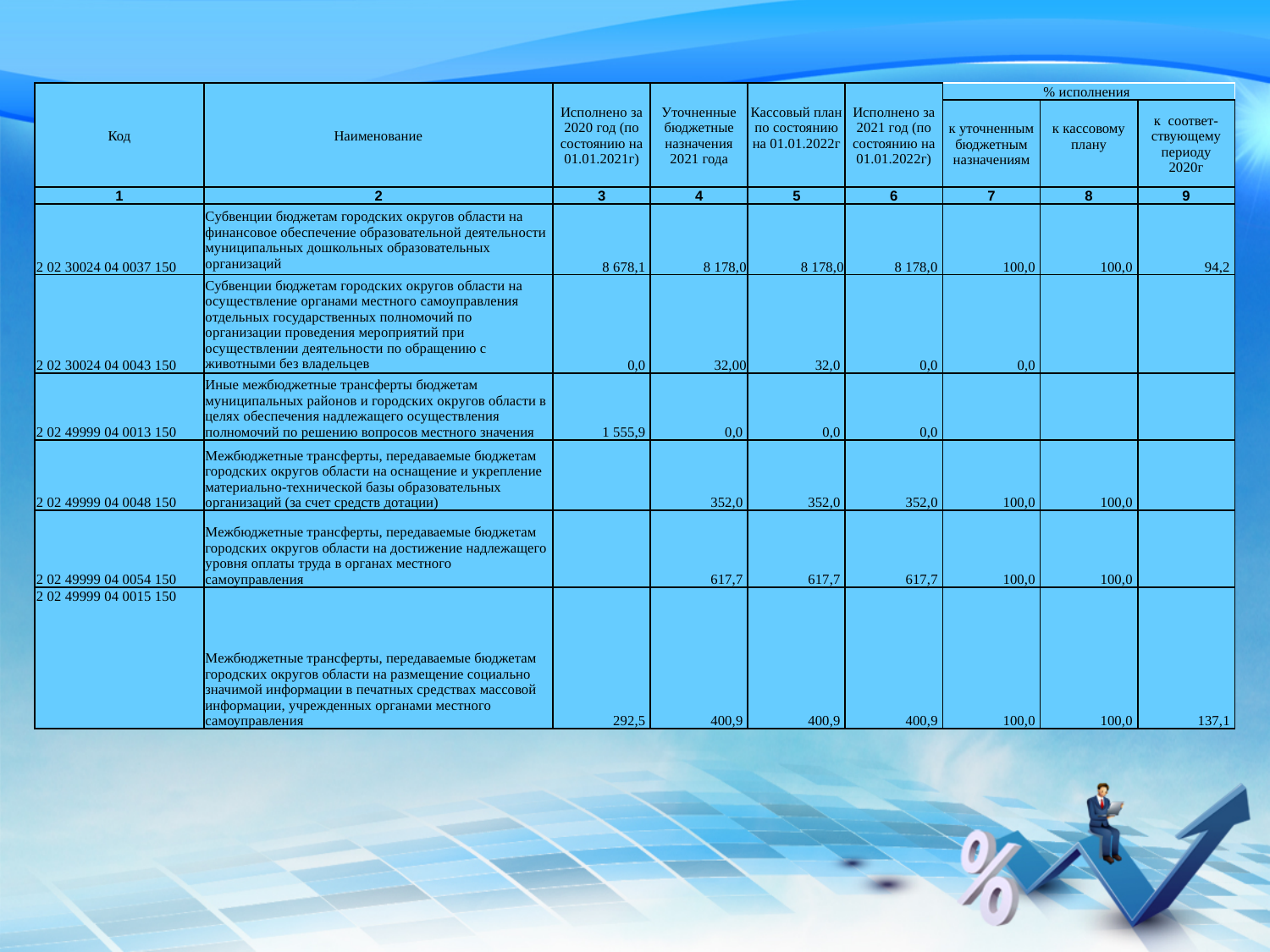

| Код | Наименование | Исполнено за 2020 год (по состоянию на 01.01.2021г) | Уточненные бюджетные назначения 2021 года | Кассовый план по состоянию на 01.01.2022г | Исполнено за 2021 год (по состоянию на 01.01.2022г) | % исполнения |  |  |
| --- | --- | --- | --- | --- | --- | --- | --- | --- |
|  |  |  |  |  |  | к уточненным бюджетным назначениям | к кассовому плану | к соответ-ствующему периоду 2020г |
| 1 | 2 | 3 | 4 | 5 | 6 | 7 | 8 | 9 |
| 2 02 30024 04 0037 150 | Cубвенции бюджетам городских округов области на финансовое обеспечение образовательной деятельности муниципальных дошкольных образовательных организаций | 8 678,1 | 8 178,0 | 8 178,0 | 8 178,0 | 100,0 | 100,0 | 94,2 |
| 2 02 30024 04 0043 150 | Субвенции бюджетам городских округов области на осуществление органами местного самоуправления отдельных государственных полномочий по организации проведения мероприятий при осуществлении деятельности по обращению с животными без владельцев | 0,0 | 32,00 | 32,0 | 0,0 | 0,0 |  |  |
| 2 02 49999 04 0013 150 | Иные межбюджетные трансферты бюджетам муниципальных районов и городских округов области в целях обеспечения надлежащего осуществления полномочий по решению вопросов местного значения | 1 555,9 | 0,0 | 0,0 | 0,0 |  |  |  |
| 2 02 49999 04 0048 150 | Межбюджетные трансферты, передаваемые бюджетам городских округов области на оснащение и укрепление материально-технической базы образовательных организаций (за счет средств дотации) |  | 352,0 | 352,0 | 352,0 | 100,0 | 100,0 |  |
| 2 02 49999 04 0054 150 | Межбюджетные трансферты, передаваемые бюджетам городских округов области на достижение надлежащего уровня оплаты труда в органах местного самоуправления |  | 617,7 | 617,7 | 617,7 | 100,0 | 100,0 |  |
| 2 02 49999 04 0015 150 | Межбюджетные трансферты, передаваемые бюджетам городских округов области на размещение социально значимой информации в печатных средствах массовой информации, учрежденных органами местного самоуправления | 292,5 | 400,9 | 400,9 | 400,9 | 100,0 | 100,0 | 137,1 |